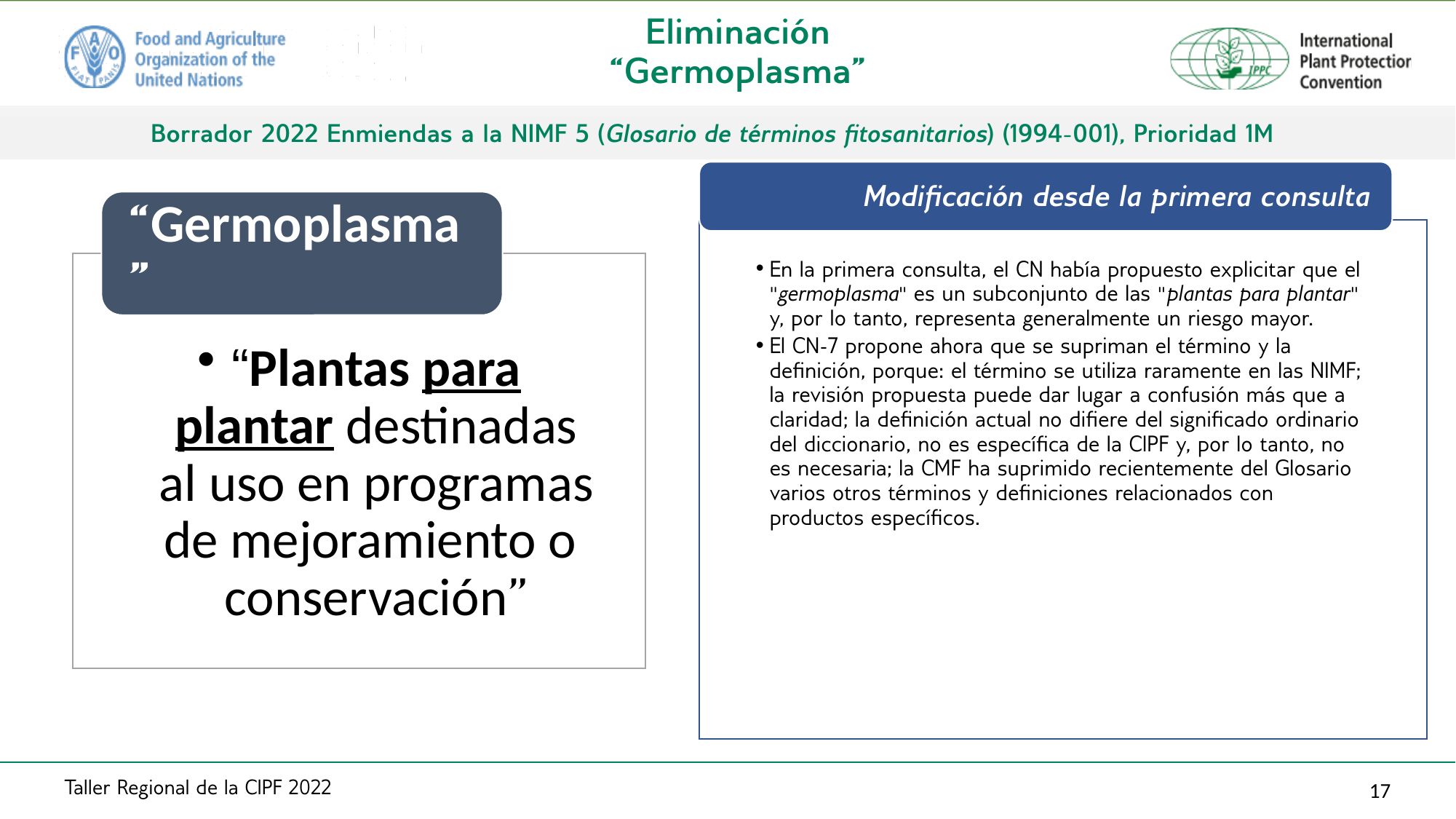

# Eliminación “Germoplasma”
Borrador 2022 Enmiendas a la NIMF 5 (Glosario de términos fitosanitarios) (1994-001), Prioridad 1M
En la primera consulta, el CN había propuesto explicitar que el "germoplasma" es un subconjunto de las "plantas para plantar" y, por lo tanto, representa generalmente un riesgo mayor.
El CN-7 propone ahora que se supriman el término y la definición, porque: el término se utiliza raramente en las NIMF; la revisión propuesta puede dar lugar a confusión más que a claridad; la definición actual no difiere del significado ordinario del diccionario, no es específica de la CIPF y, por lo tanto, no es necesaria; la CMF ha suprimido recientemente del Glosario varios otros términos y definiciones relacionados con productos específicos.
Modificación desde la primera consulta
“Plantas para plantar destinadas al uso en programas de mejoramiento o  conservación”
“Germoplasma”
Taller Regional de la CIPF 2022